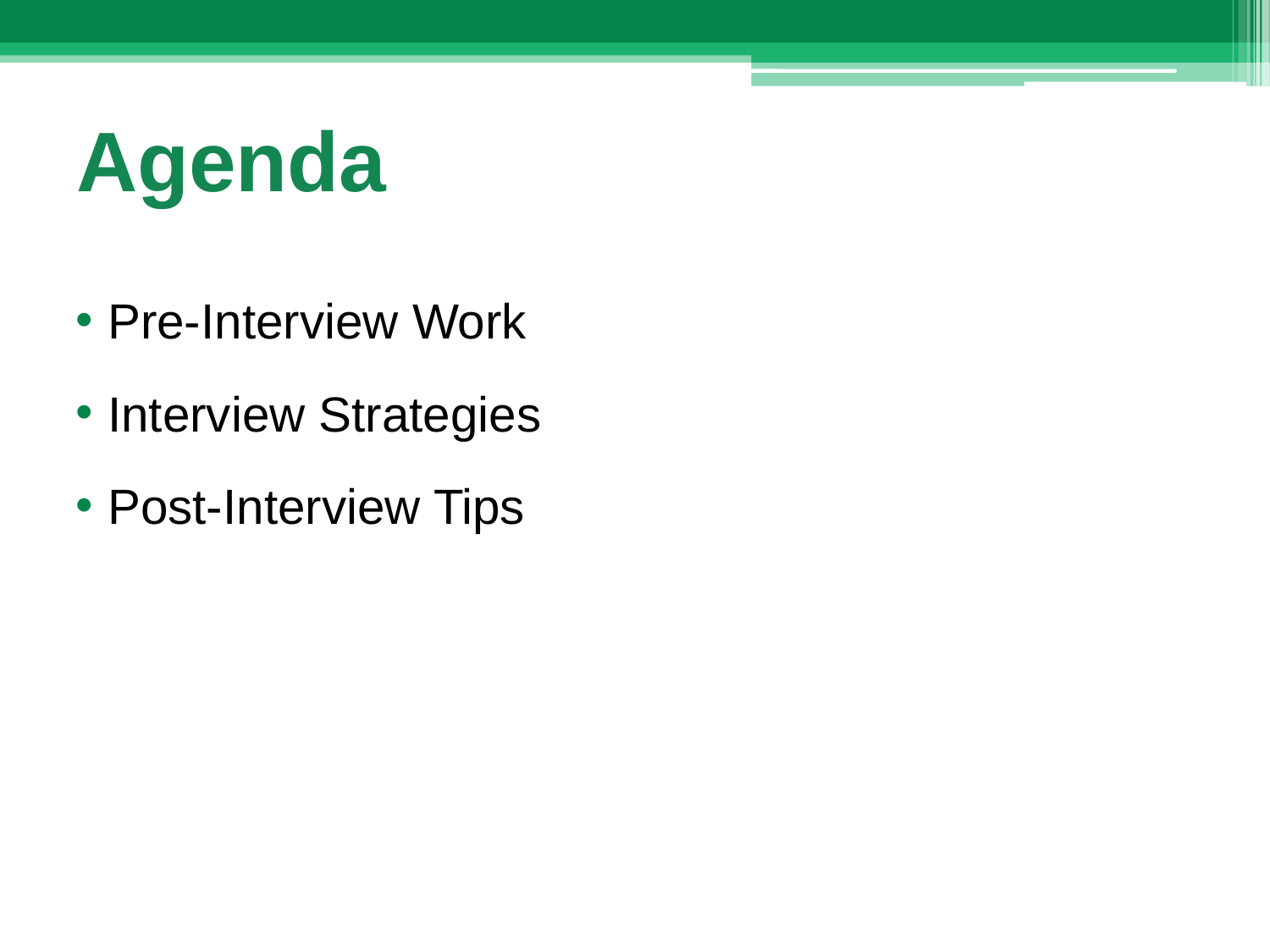

# Agenda
Pre-Interview Work
Interview Strategies
Post-Interview Tips